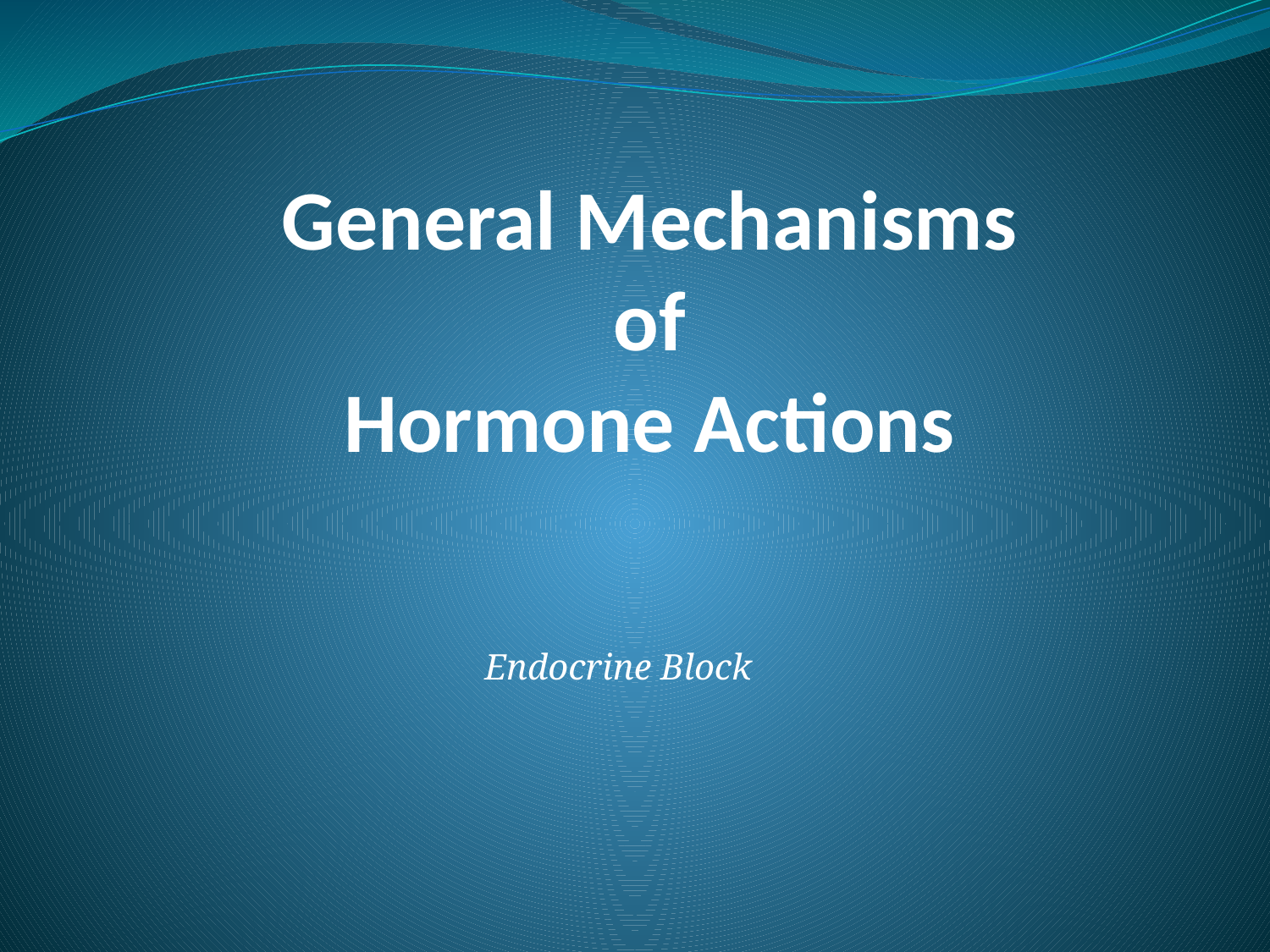

# General Mechanisms of Hormone Actions
Endocrine Block